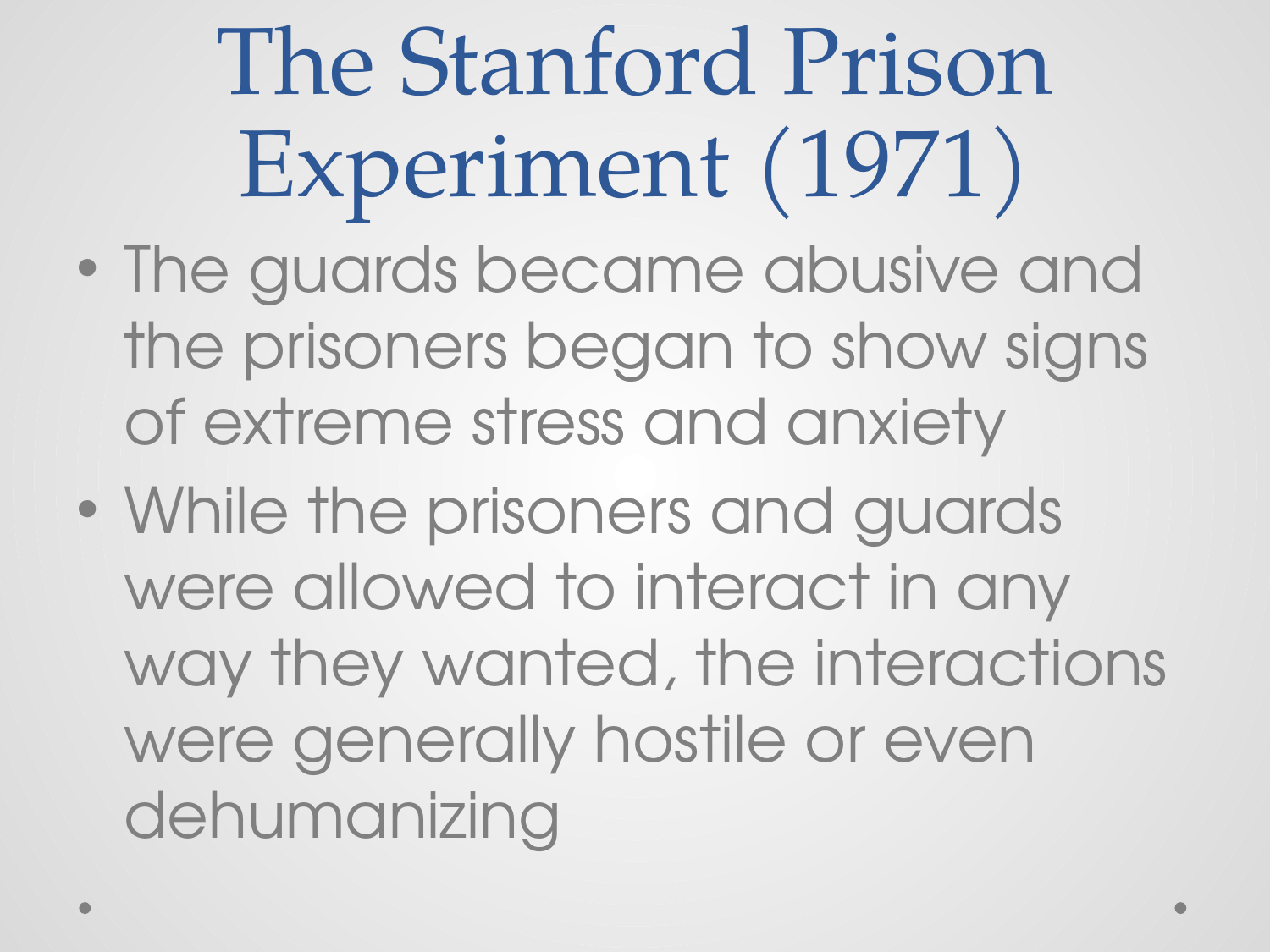

# The Stanford Prison Experiment (1971)
The guards became abusive and the prisoners began to show signs of extreme stress and anxiety
While the prisoners and guards were allowed to interact in any way they wanted, the interactions were generally hostile or even dehumanizing